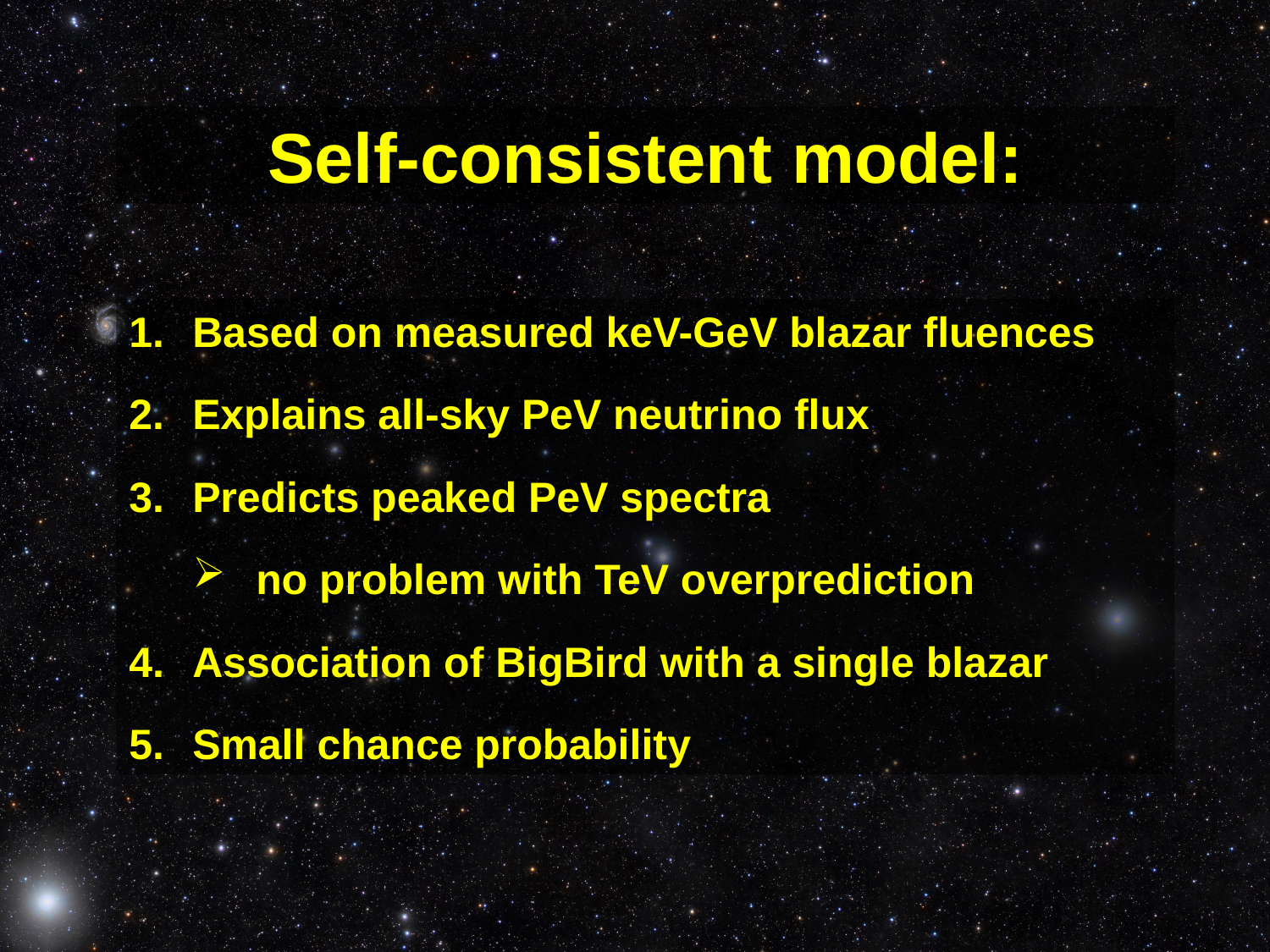

Self-consistent model:
Based on measured keV-GeV blazar fluences
Explains all-sky PeV neutrino flux
Predicts peaked PeV spectra
no problem with TeV overprediction
Association of BigBird with a single blazar
Small chance probability